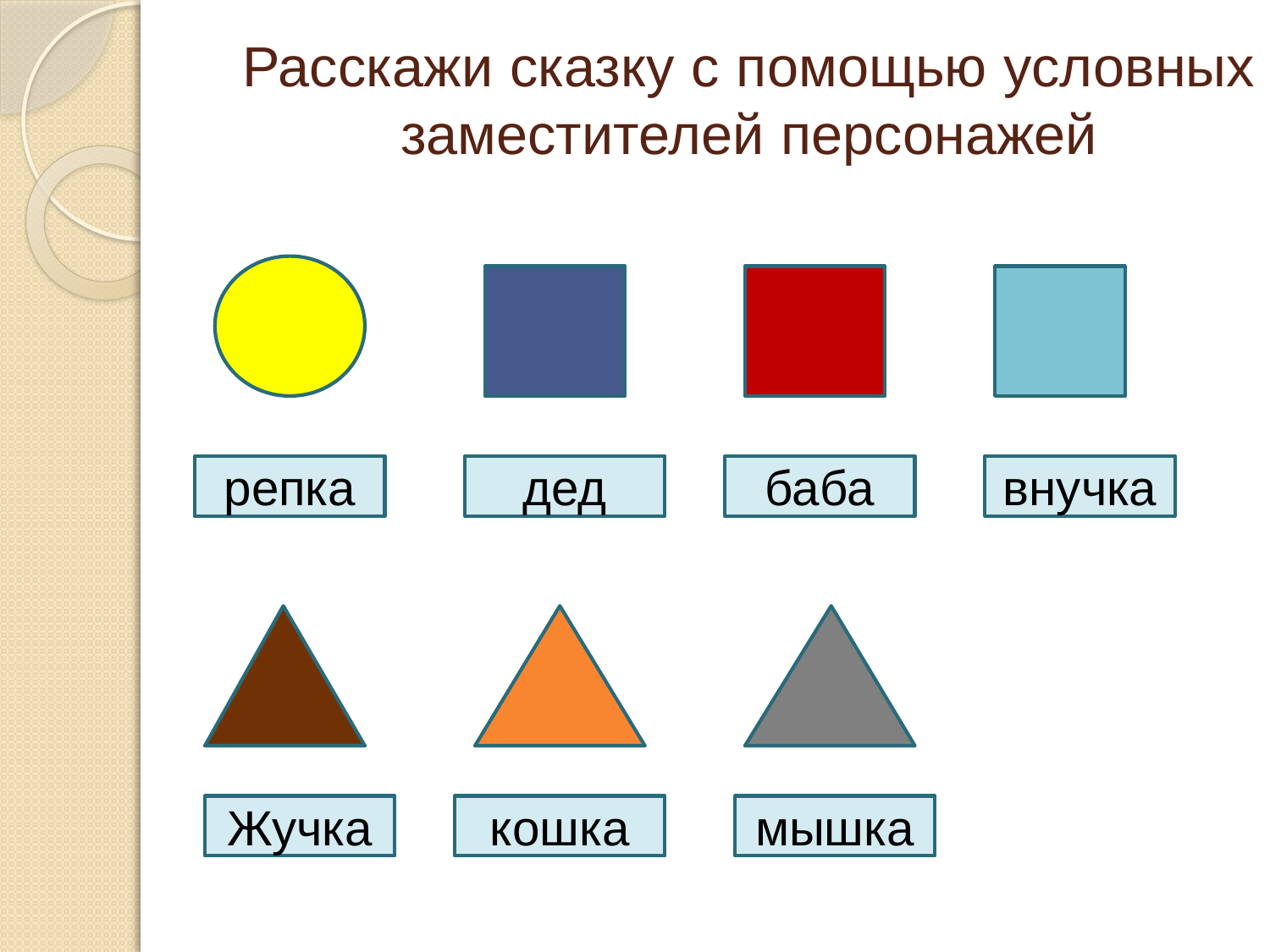

# Расскажи сказку с помощью условных заместителей персонажей

репка
дед
баба
внучка

Жучка
кошка
мышка